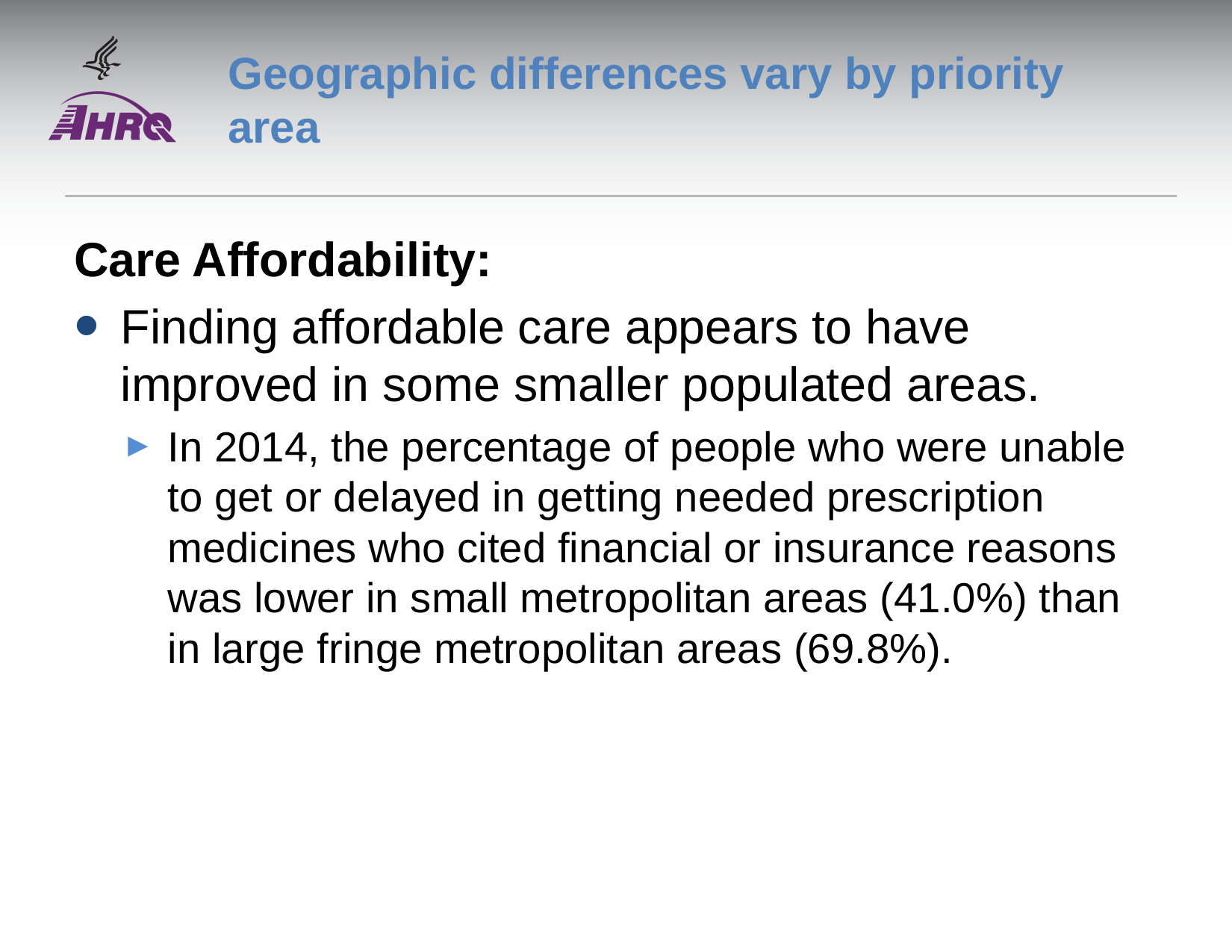

# Geographic differences vary by priority area
Care Affordability:
Finding affordable care appears to have improved in some smaller populated areas.
In 2014, the percentage of people who were unable to get or delayed in getting needed prescription medicines who cited financial or insurance reasons was lower in small metropolitan areas (41.0%) than in large fringe metropolitan areas (69.8%).